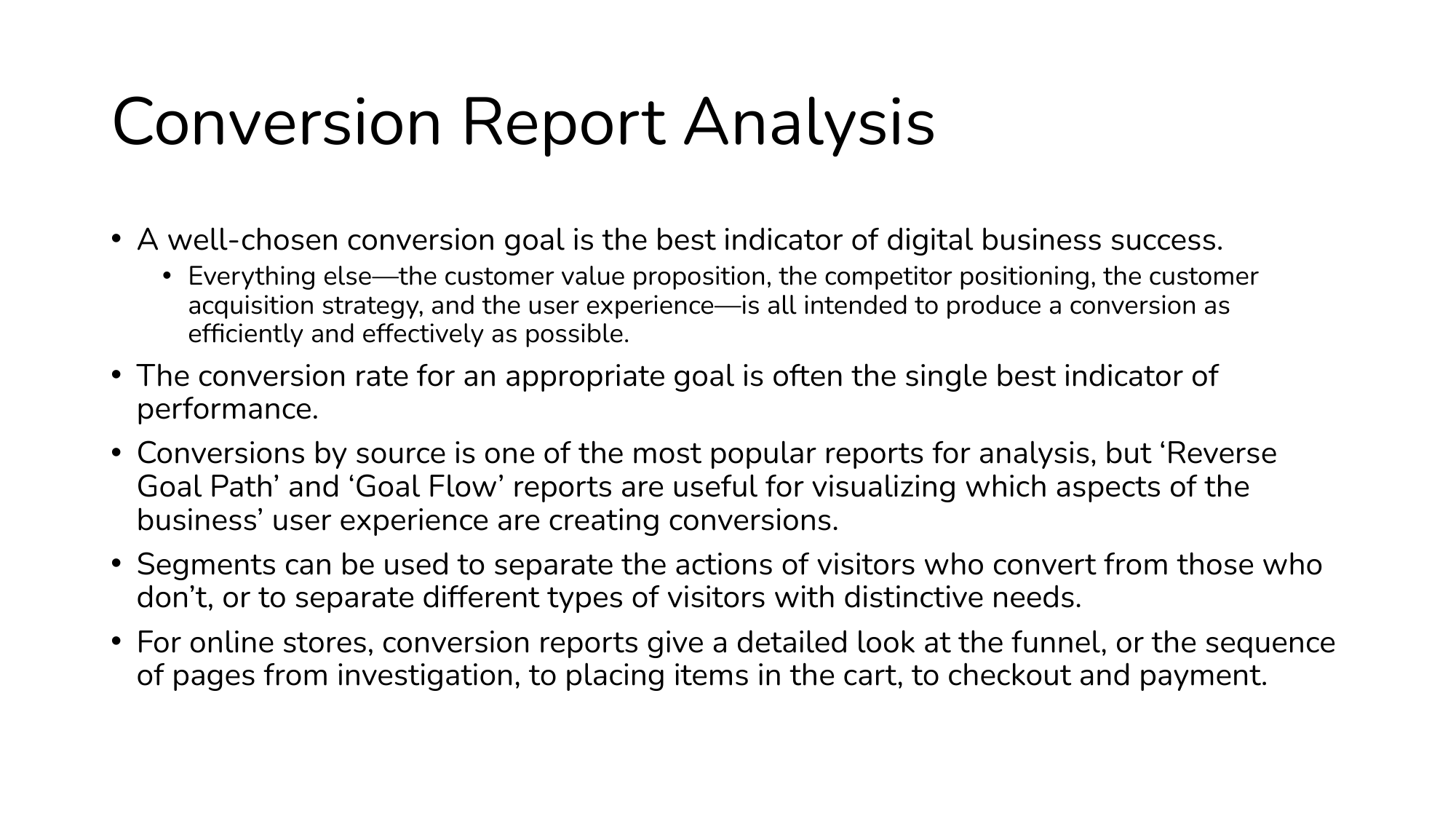

# Conversion Report Analysis
A well-chosen conversion goal is the best indicator of digital business success.
Everything else—the customer value proposition, the competitor positioning, the customer acquisition strategy, and the user experience—is all intended to produce a conversion as efficiently and effectively as possible.
The conversion rate for an appropriate goal is often the single best indicator of performance.
Conversions by source is one of the most popular reports for analysis, but ‘Reverse Goal Path’ and ‘Goal Flow’ reports are useful for visualizing which aspects of the business’ user experience are creating conversions.
Segments can be used to separate the actions of visitors who convert from those who don’t, or to separate different types of visitors with distinctive needs.
For online stores, conversion reports give a detailed look at the funnel, or the sequence of pages from investigation, to placing items in the cart, to checkout and payment.